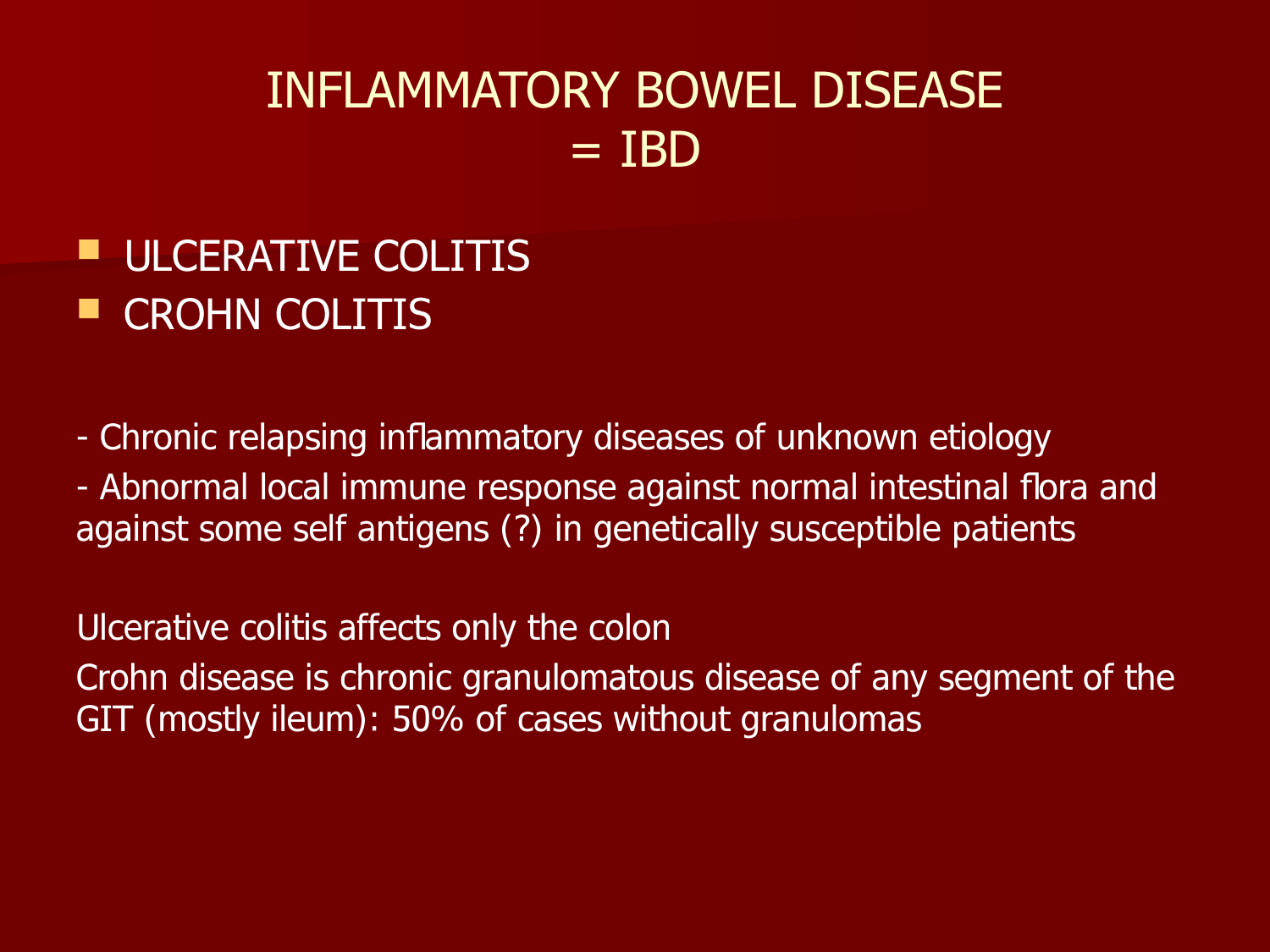

# INFLAMMATORY BOWEL DISEASE = IBD
ULCERATIVE COLITIS
CROHN COLITIS

- Chronic relapsing inflammatory diseases of unknown etiology
- Abnormal local immune response against normal intestinal flora and against some self antigens (?) in genetically susceptible patients

Ulcerative colitis affects only the colon
Crohn disease is chronic granulomatous disease of any segment of the GIT (mostly ileum): 50% of cases without granulomas